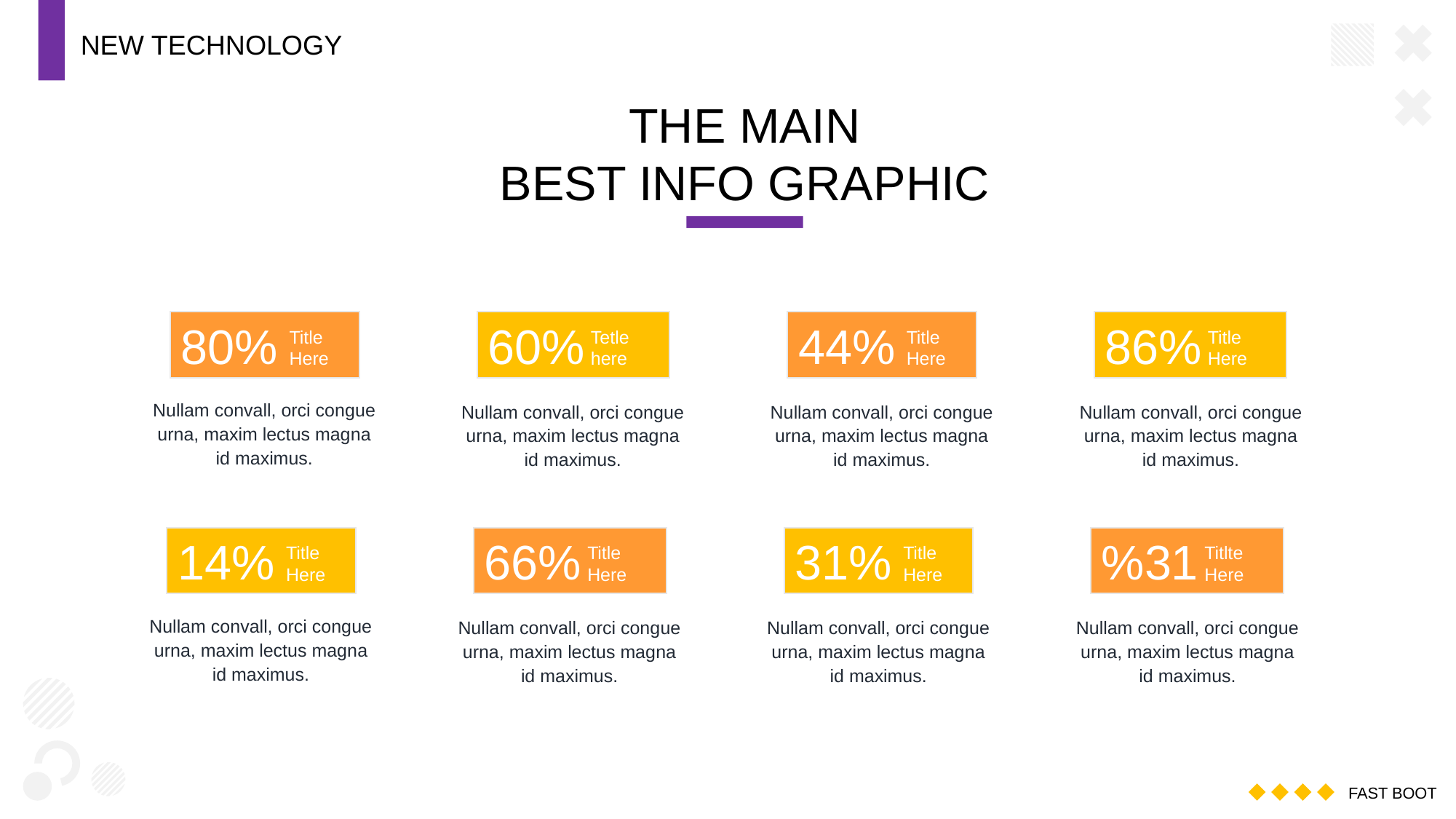

NEW TECHNOLOGY

THE MAIN
BEST INFO GRAPHIC

80%
60%
44%
86%
Title Here
Tetle here
Title Here
Title Here
Nullam convall, orci congue urna, maxim lectus magna id maximus.
Nullam convall, orci congue urna, maxim lectus magna id maximus.
Nullam convall, orci congue urna, maxim lectus magna id maximus.
Nullam convall, orci congue urna, maxim lectus magna id maximus.
14%
66%
31%
%31
Title Here
Title Here
Title Here
Titlte Here
Nullam convall, orci congue urna, maxim lectus magna id maximus.
Nullam convall, orci congue urna, maxim lectus magna id maximus.
Nullam convall, orci congue urna, maxim lectus magna id maximus.
Nullam convall, orci congue urna, maxim lectus magna id maximus.

FAST BOOT